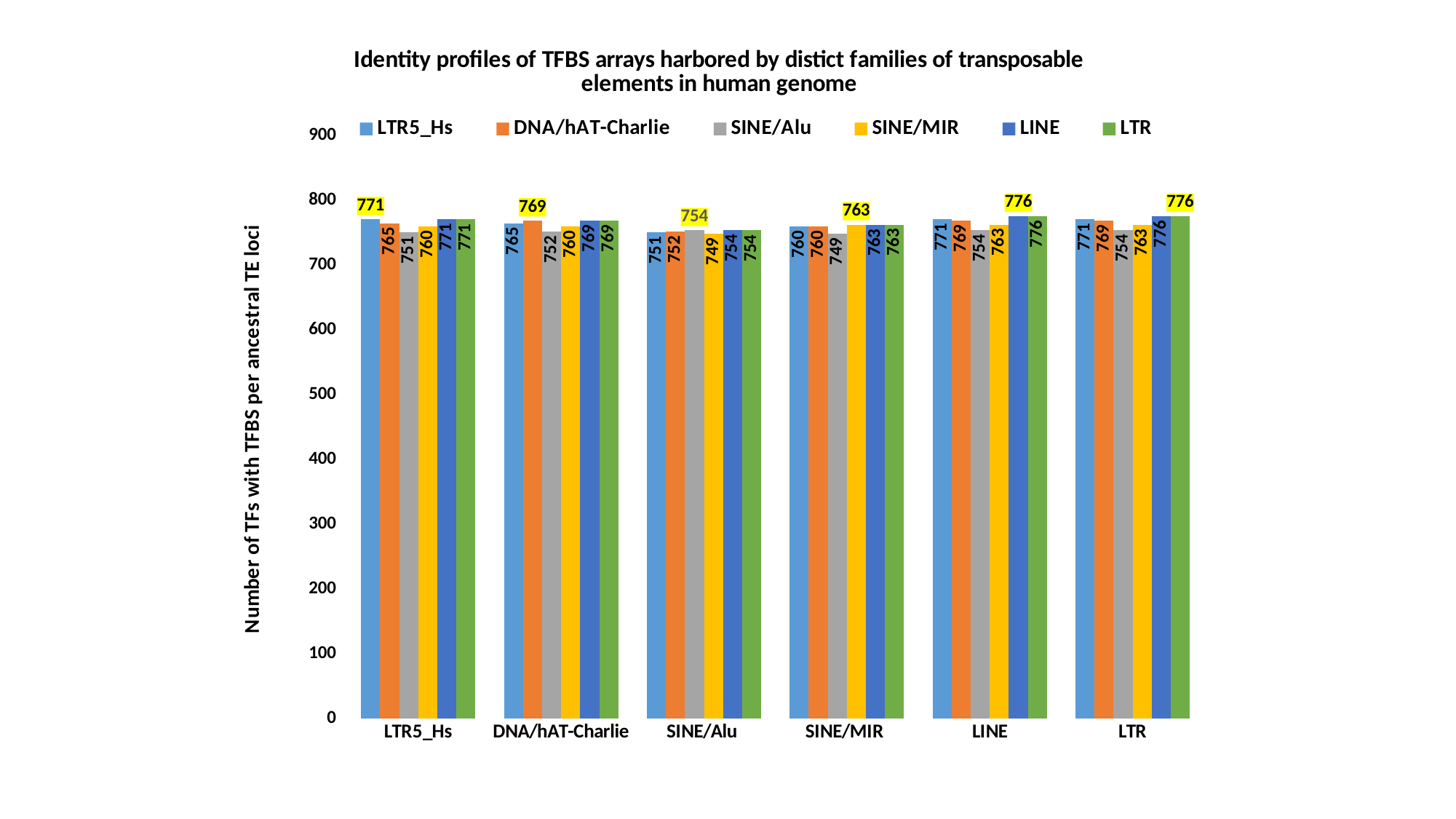

### Chart: Identity profiles of TFBS arrays harbored by distict families of transposable elements in human genome

| Category | LTR5_Hs | DNA/hAT-Charlie | SINE/Alu | SINE/MIR | LINE | LTR |
|---|---|---|---|---|---|---|
| LTR5_Hs | 771.0 | 765.0 | 751.0 | 760.0 | 771.0 | 771.0 |
| DNA/hAT-Charlie | 765.0 | 769.0 | 752.0 | 760.0 | 769.0 | 769.0 |
| SINE/Alu  | 751.0 | 752.0 | 754.0 | 749.0 | 754.0 | 754.0 |
| SINE/MIR  | 760.0 | 760.0 | 749.0 | 763.0 | 763.0 | 763.0 |
| LINE | 771.0 | 769.0 | 754.0 | 763.0 | 776.0 | 776.0 |
| LTR | 771.0 | 769.0 | 754.0 | 763.0 | 776.0 | 776.0 |